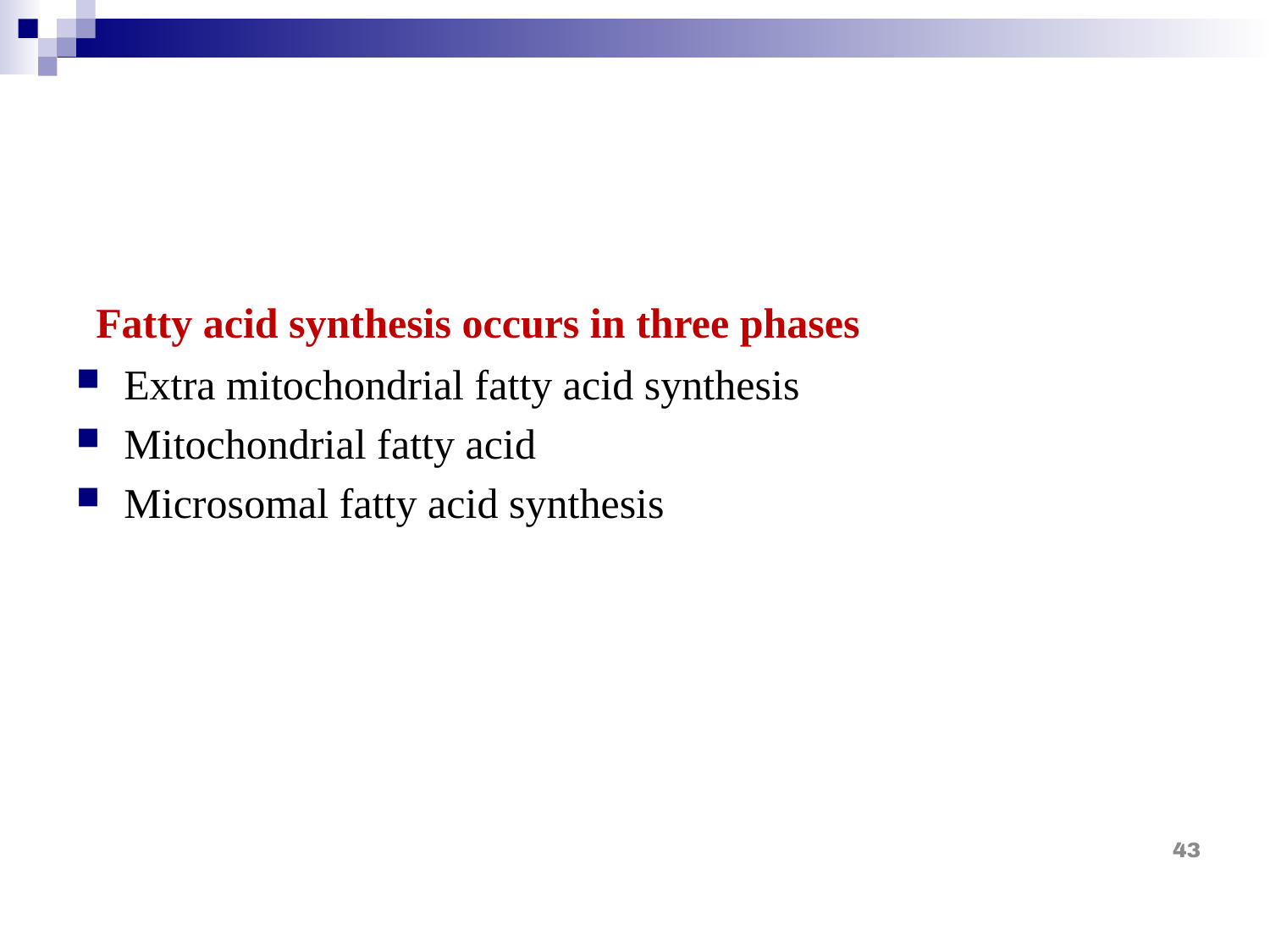

#
 Fatty acid synthesis occurs in three phases
Extra mitochondrial fatty acid synthesis
Mitochondrial fatty acid
Microsomal fatty acid synthesis

43